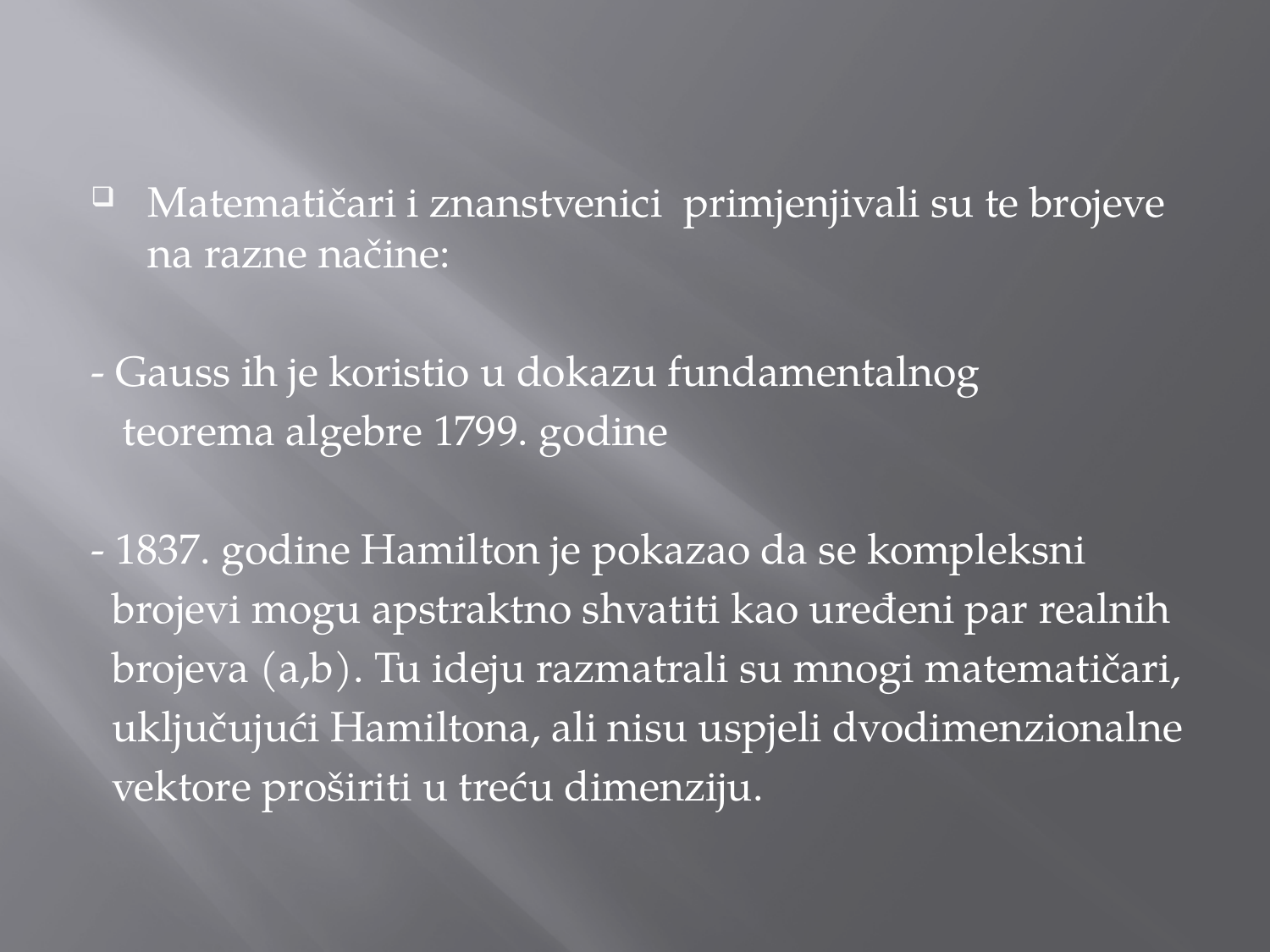

#
Matematičari i znanstvenici  primjenjivali su te brojeve na razne načine:

- Gauss ih je koristio u dokazu fundamentalnog
   teorema algebre 1799. godine

- 1837. godine Hamilton je pokazao da se kompleksni
  brojevi mogu apstraktno shvatiti kao uređeni par realnih
  brojeva (a,b). Tu ideju razmatrali su mnogi matematičari,
  uključujući Hamiltona, ali nisu uspjeli dvodimenzionalne
  vektore proširiti u treću dimenziju.